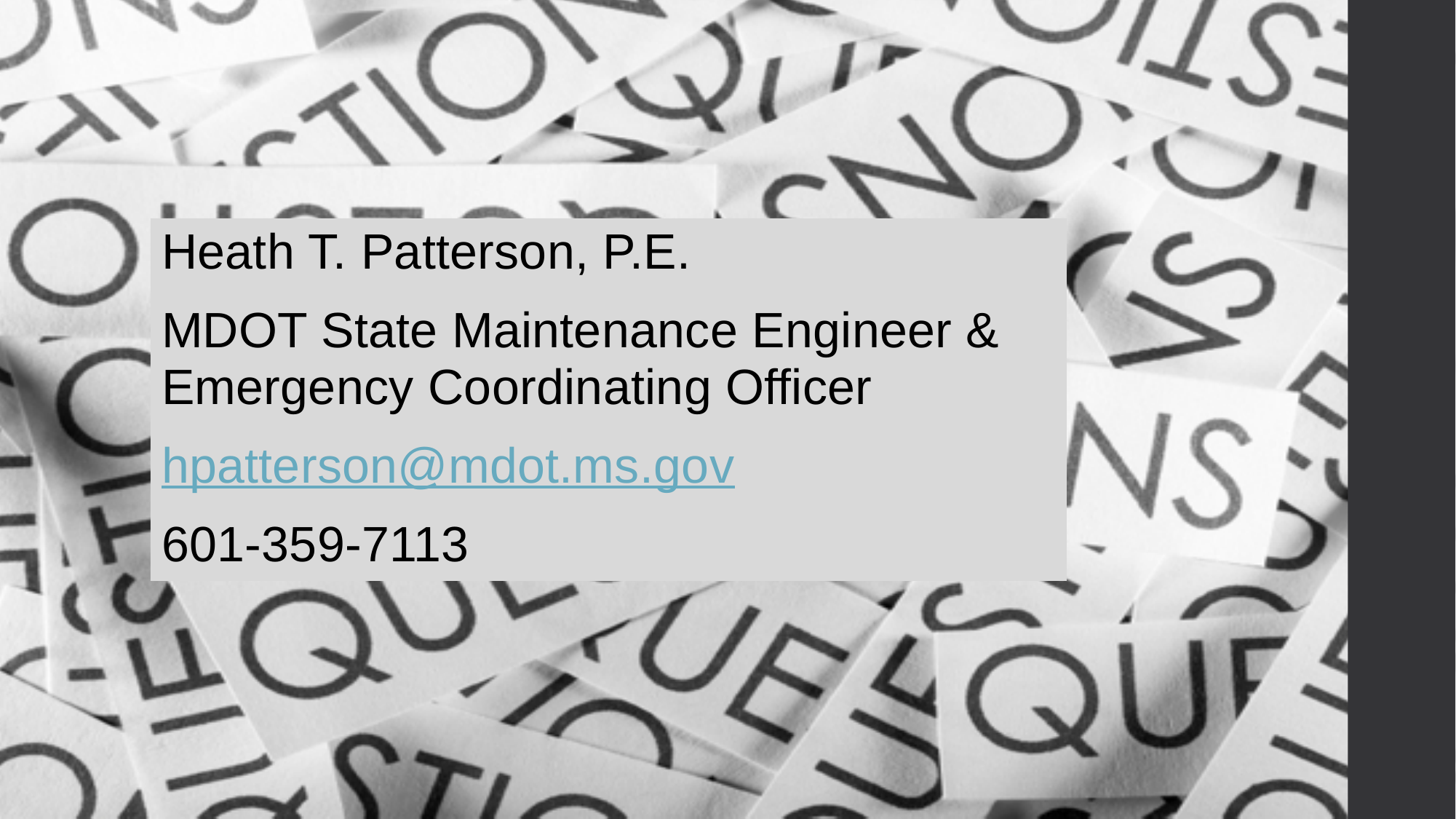

Heath T. Patterson, P.E.
MDOT State Maintenance Engineer & Emergency Coordinating Officer
hpatterson@mdot.ms.gov
601-359-7113